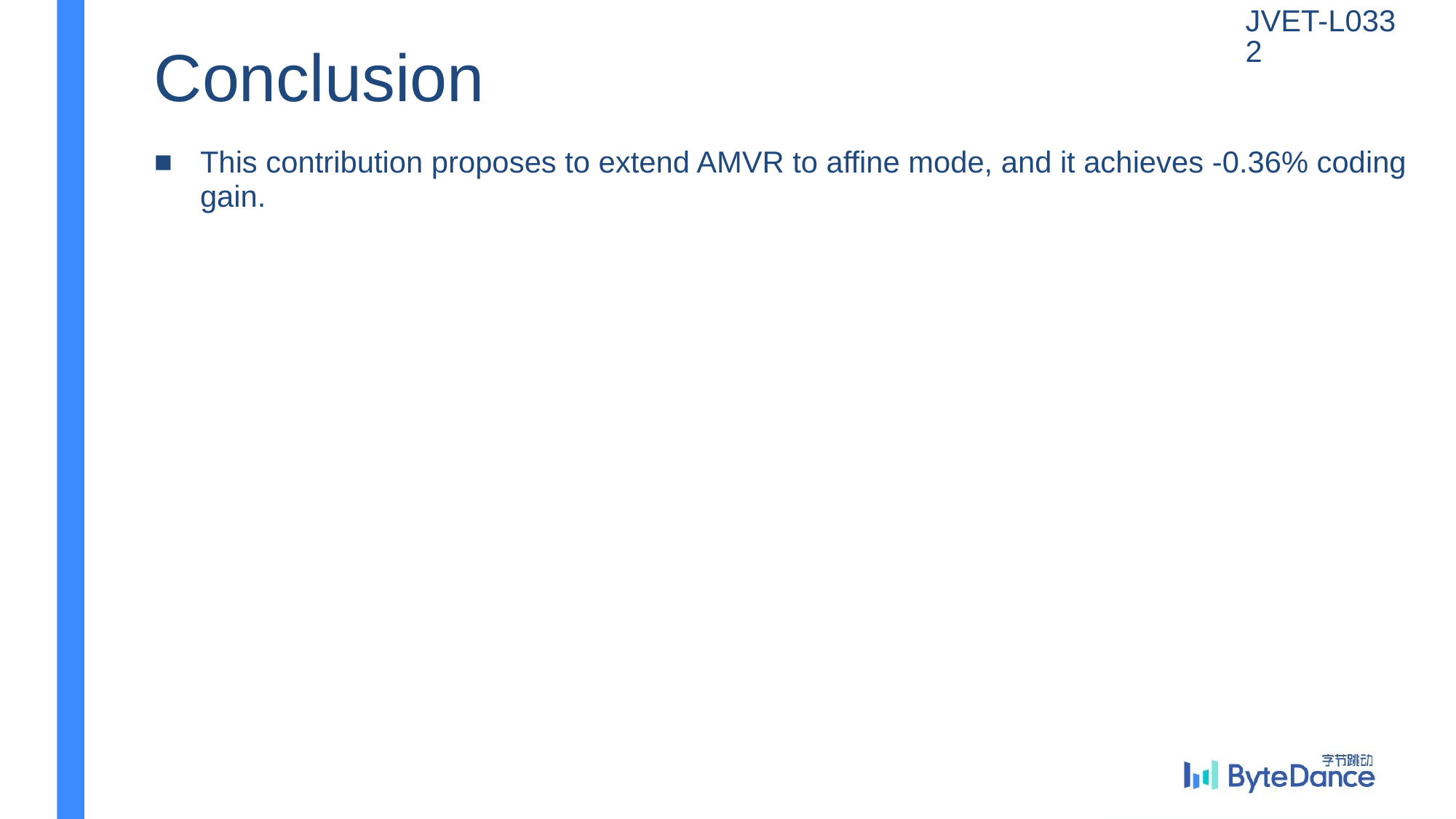

JVET-L0332
# Conclusion
This contribution proposes to extend AMVR to affine mode, and it achieves -0.36% coding gain.